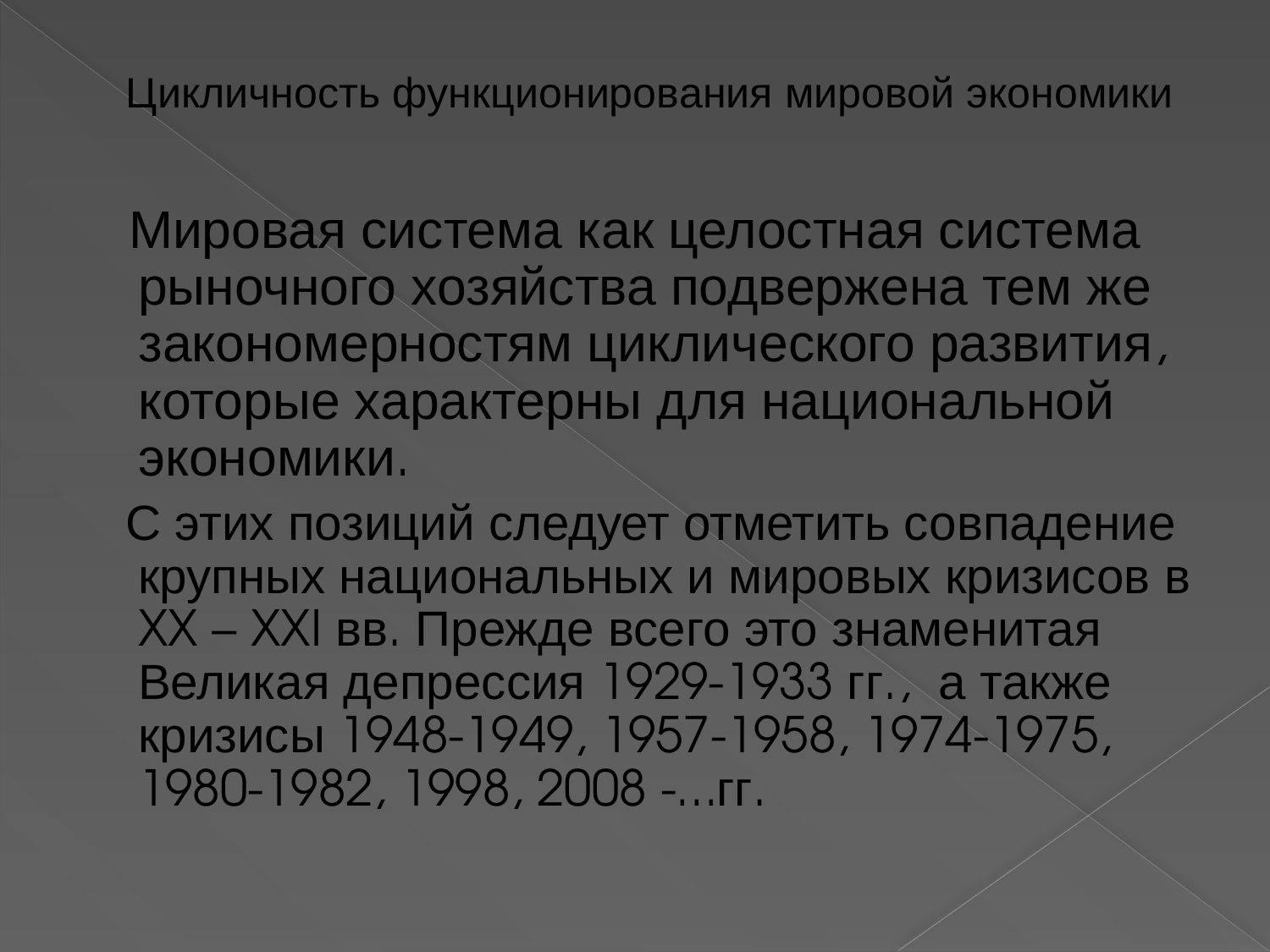

# Цикличность функционирования мировой экономики
   Мировая система как целостная система рыночного хозяйства подвержена тем же закономерностям циклического развития, которые характерны для национальной экономики.
   С этих позиций следует отметить совпадение крупных национальных и мировых кризисов в XX – XXI вв. Прежде всего это знаменитая Великая депрессия 1929-1933 гг.,  а также кризисы 1948-1949, 1957-1958, 1974-1975, 1980-1982, 1998, 2008 -…гг.